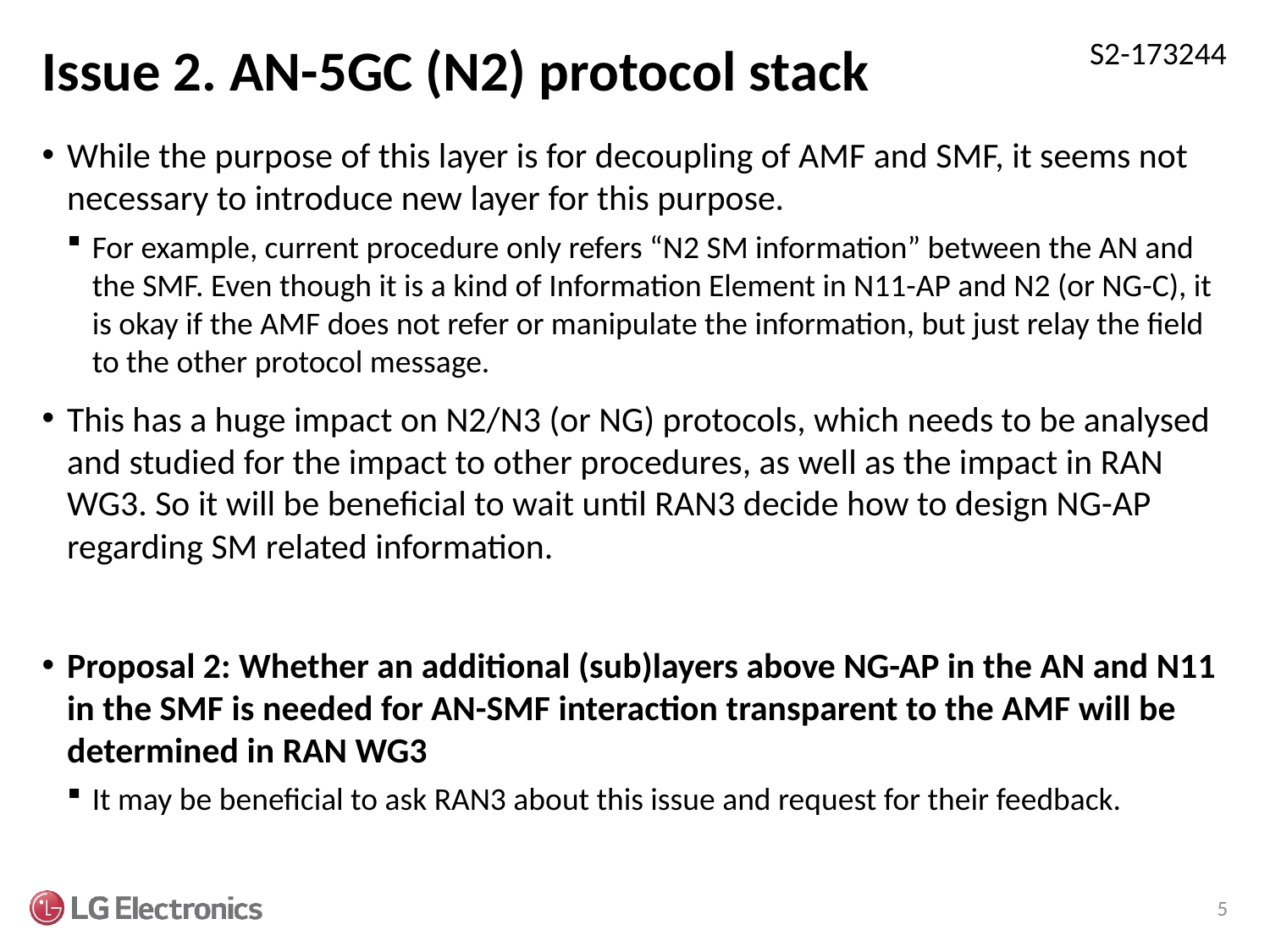

# Issue 2. AN-5GC (N2) protocol stack
While the purpose of this layer is for decoupling of AMF and SMF, it seems not necessary to introduce new layer for this purpose.
For example, current procedure only refers “N2 SM information” between the AN and the SMF. Even though it is a kind of Information Element in N11-AP and N2 (or NG-C), it is okay if the AMF does not refer or manipulate the information, but just relay the field to the other protocol message.
This has a huge impact on N2/N3 (or NG) protocols, which needs to be analysed and studied for the impact to other procedures, as well as the impact in RAN WG3. So it will be beneficial to wait until RAN3 decide how to design NG-AP regarding SM related information.

Proposal 2: Whether an additional (sub)layers above NG-AP in the AN and N11 in the SMF is needed for AN-SMF interaction transparent to the AMF will be determined in RAN WG3
It may be beneficial to ask RAN3 about this issue and request for their feedback.

5